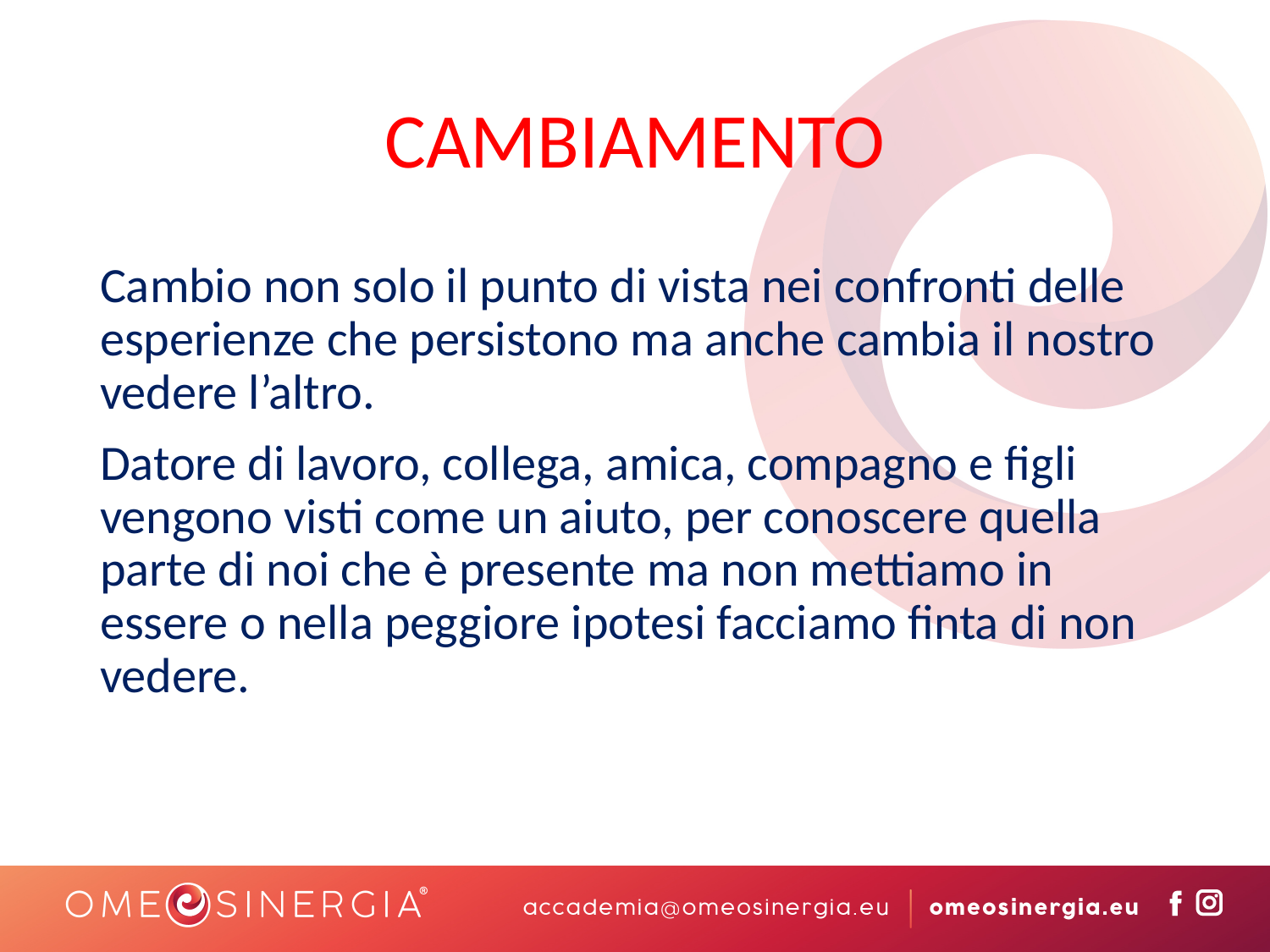

# CAMBIAMENTO
Cambio non solo il punto di vista nei confronti delle esperienze che persistono ma anche cambia il nostro vedere l’altro.
Datore di lavoro, collega, amica, compagno e figli vengono visti come un aiuto, per conoscere quella parte di noi che è presente ma non mettiamo in essere o nella peggiore ipotesi facciamo finta di non vedere.